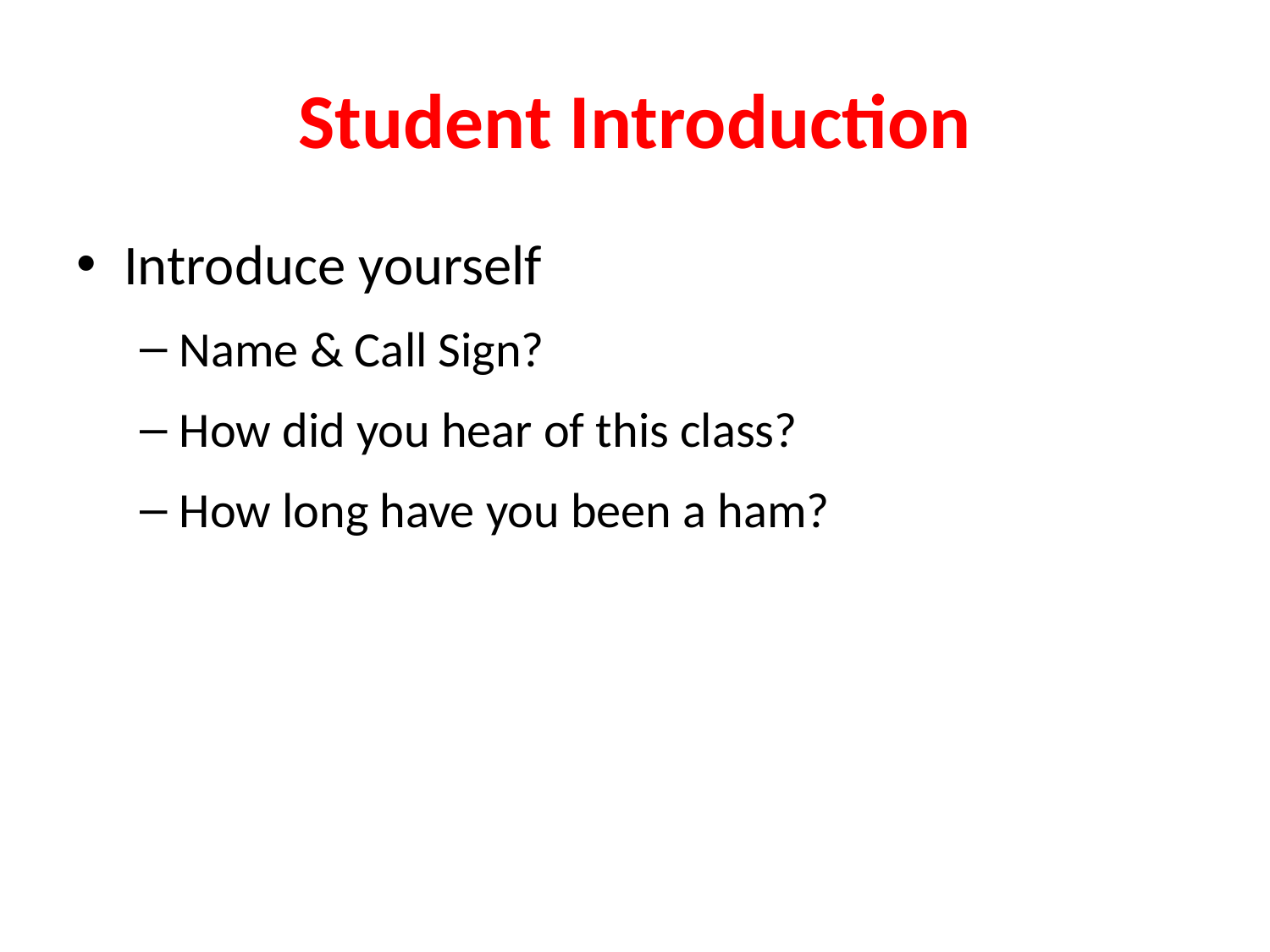

# Student Introduction
Introduce yourself
Name & Call Sign?
How did you hear of this class?
How long have you been a ham?